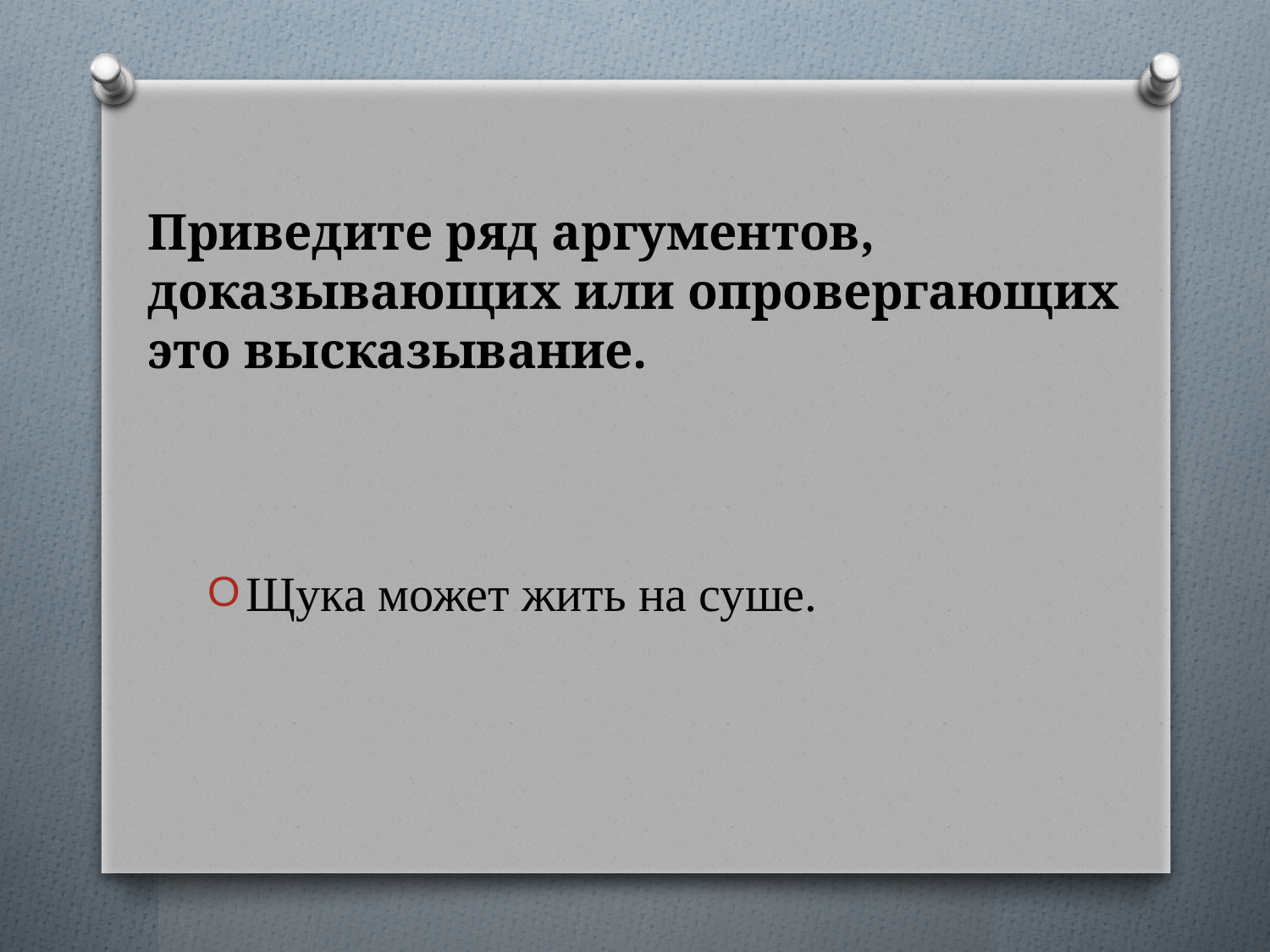

# Приведите ряд аргументов, доказывающих или опровергающих это высказывание.
Щука может жить на суше.